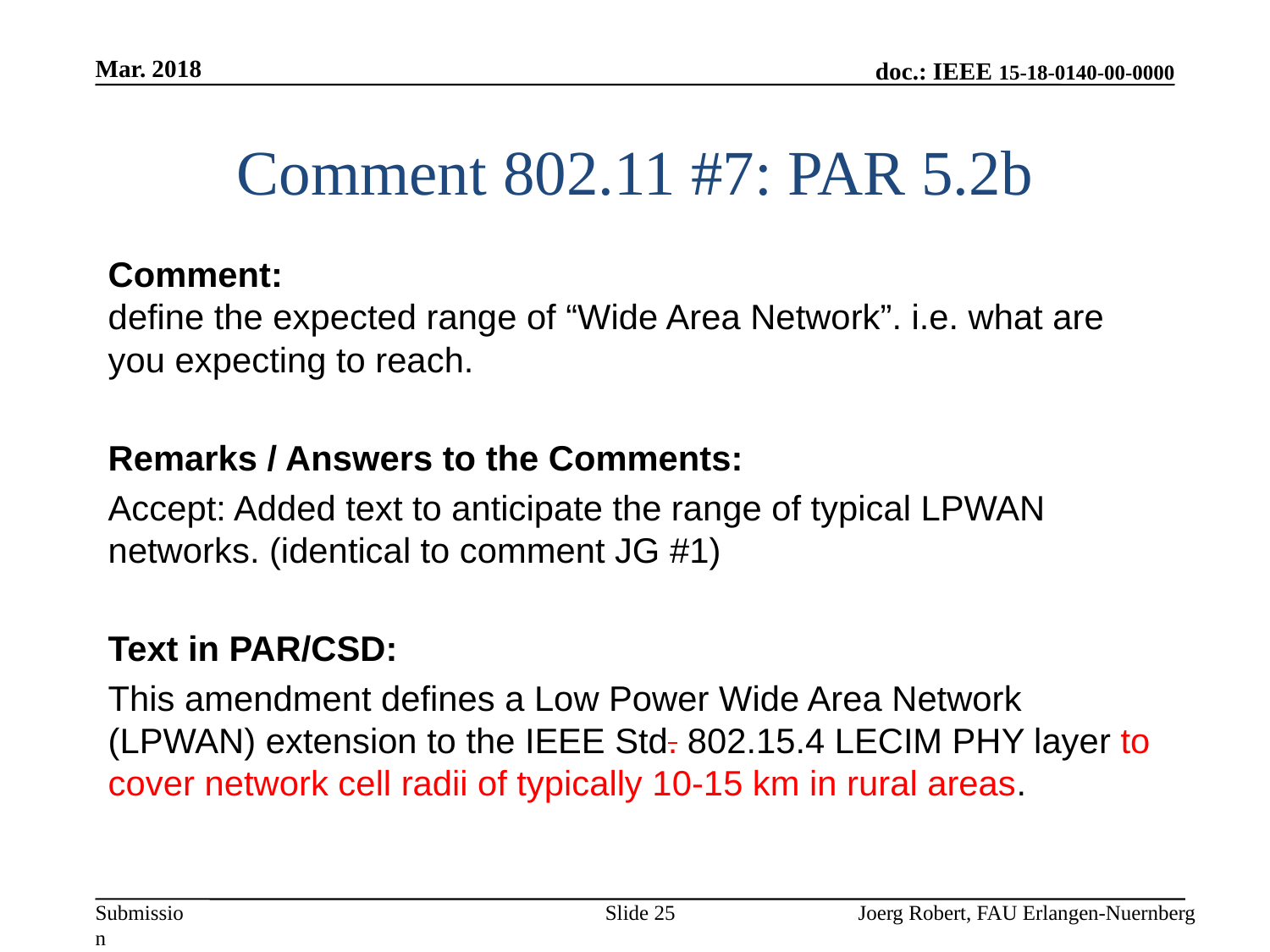

Mar. 2018
# Comment 802.11 #7: PAR 5.2b
Comment:
define the expected range of “Wide Area Network”. i.e. what are you expecting to reach.

Remarks / Answers to the Comments:
Accept: Added text to anticipate the range of typical LPWAN networks. (identical to comment JG #1)

Text in PAR/CSD:
This amendment defines a Low Power Wide Area Network (LPWAN) extension to the IEEE Std. 802.15.4 LECIM PHY layer to cover network cell radii of typically 10-15 km in rural areas.
Slide 25
Joerg Robert, FAU Erlangen-Nuernberg